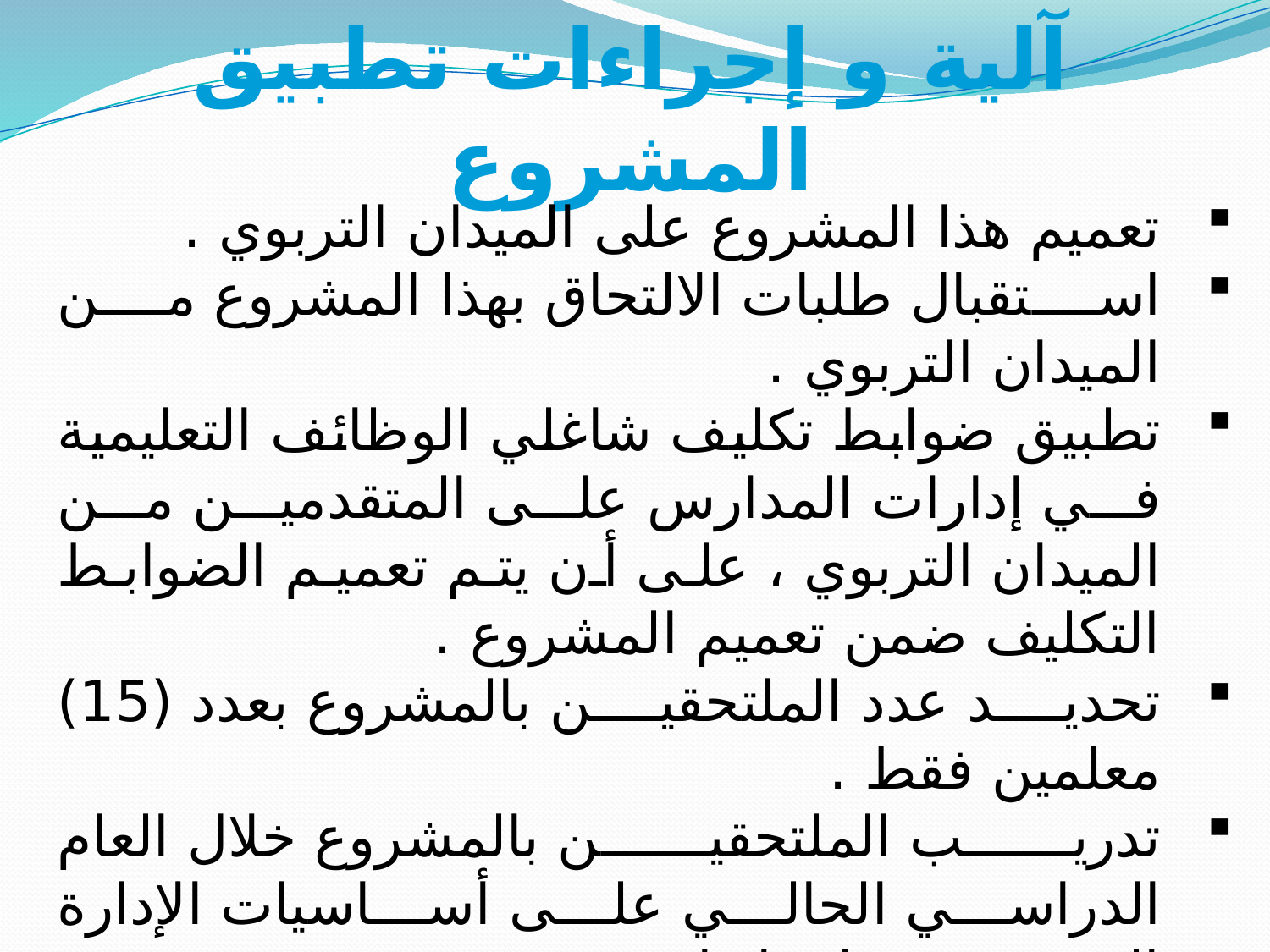

آلية و إجراءات تطبيق المشروع
تعميم هذا المشروع على الميدان التربوي .
استقبال طلبات الالتحاق بهذا المشروع من الميدان التربوي .
تطبيق ضوابط تكليف شاغلي الوظائف التعليمية في إدارات المدارس على المتقدمين من الميدان التربوي ، على أن يتم تعميم الضوابط التكليف ضمن تعميم المشروع .
تحديد عدد الملتحقين بالمشروع بعدد (15) معلمين فقط .
تدريب الملتحقين بالمشروع خلال العام الدراسي الحالي على أساسيات الإدارة المدرسية وتطبيقاتها  .
يخضع المتدرب في المشروع على التطبيق الميداني الجزئي في نهاية العام الدراسي . (تحدد آليته لاحقاً ).